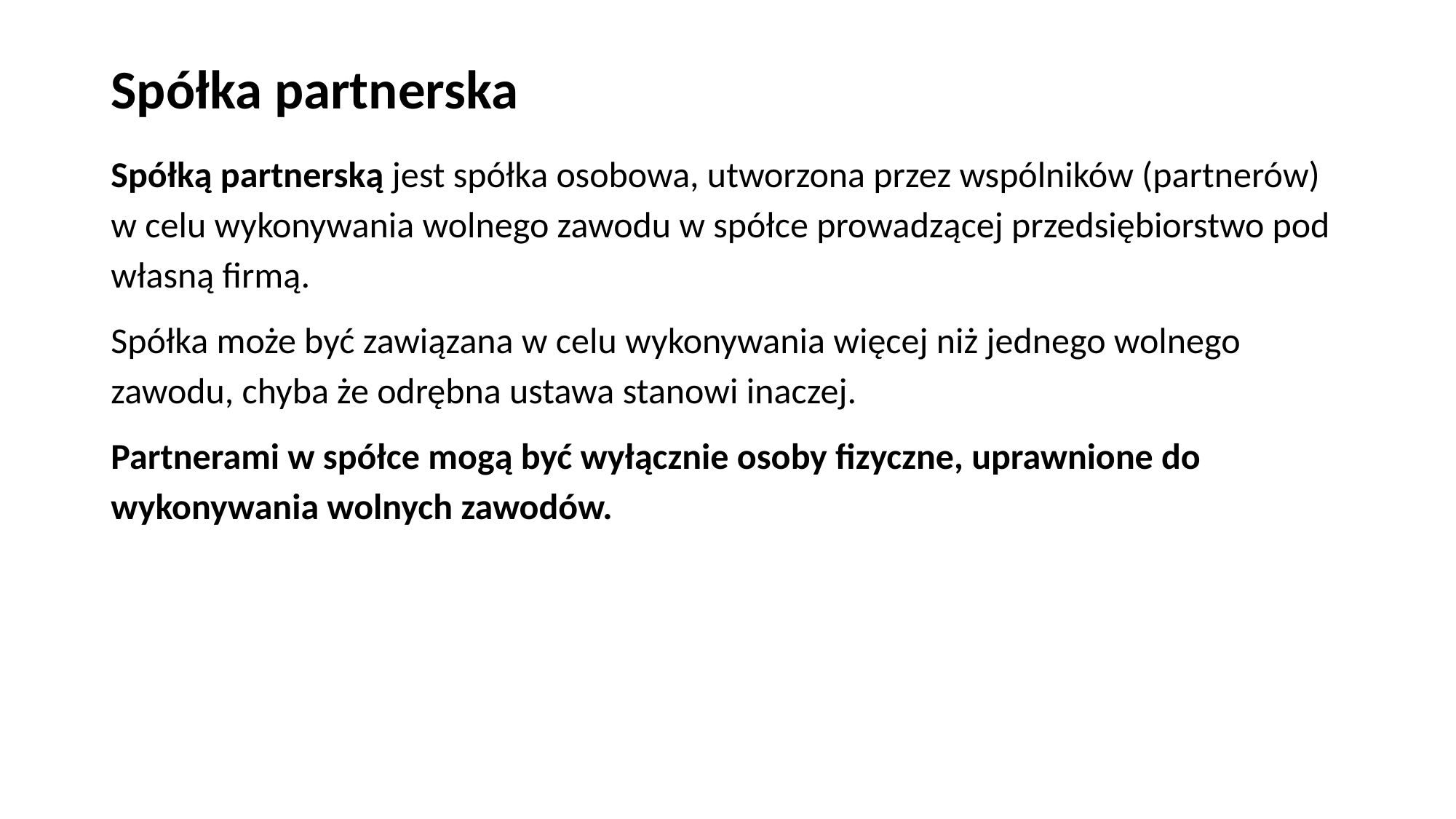

# Spółka partnerska
Spółką partnerską jest spółka osobowa, utworzona przez wspólników (partnerów) w celu wykonywania wolnego zawodu w spółce prowadzącej przedsiębiorstwo pod własną firmą.
Spółka może być zawiązana w celu wykonywania więcej niż jednego wolnego zawodu, chyba że odrębna ustawa stanowi inaczej.
Partnerami w spółce mogą być wyłącznie osoby fizyczne, uprawnione do wykonywania wolnych zawodów.